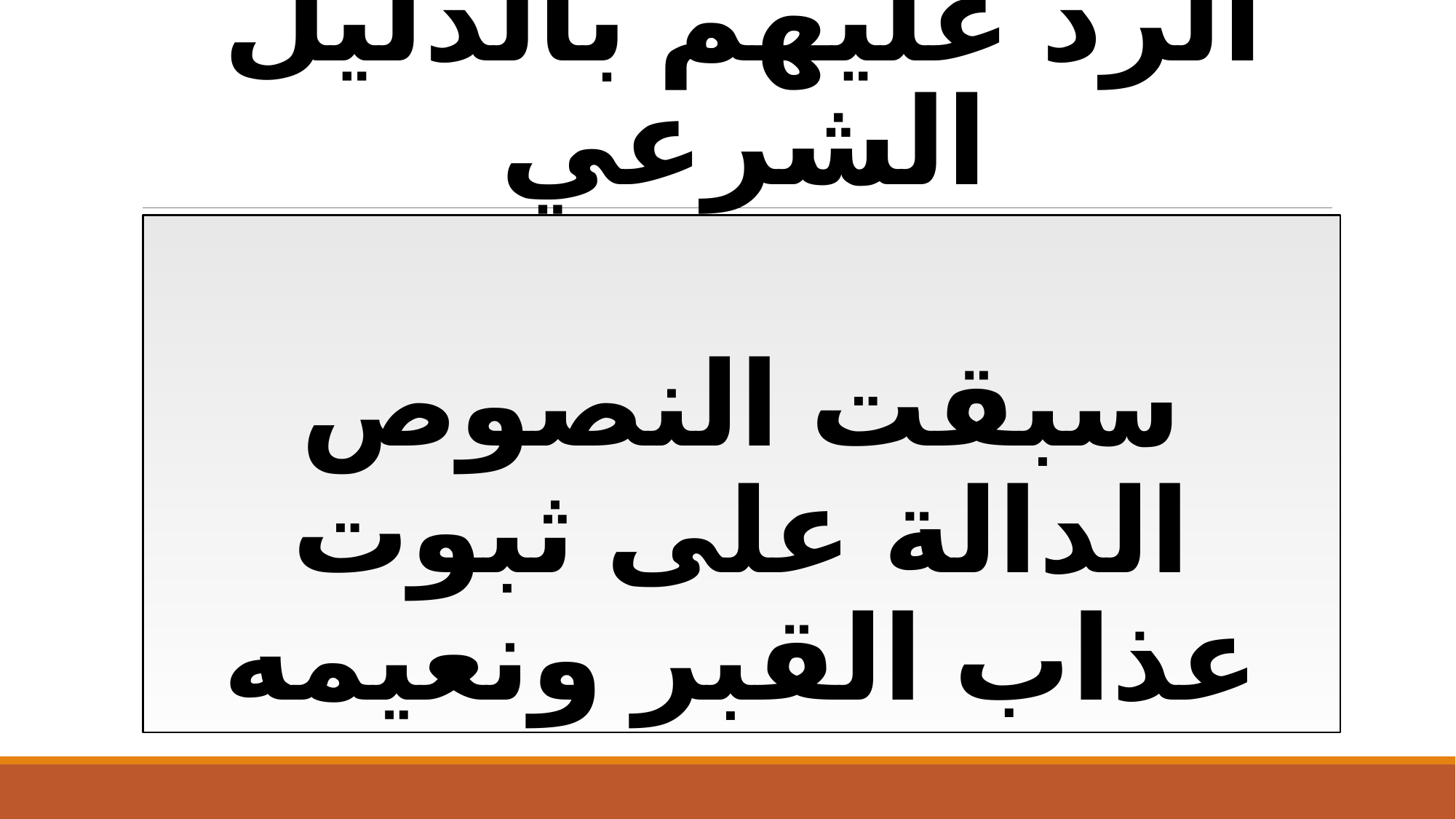

# الرد عليهم بالدليل الشرعي

سبقت النصوص الدالة على ثبوت عذاب القبر ونعيمه